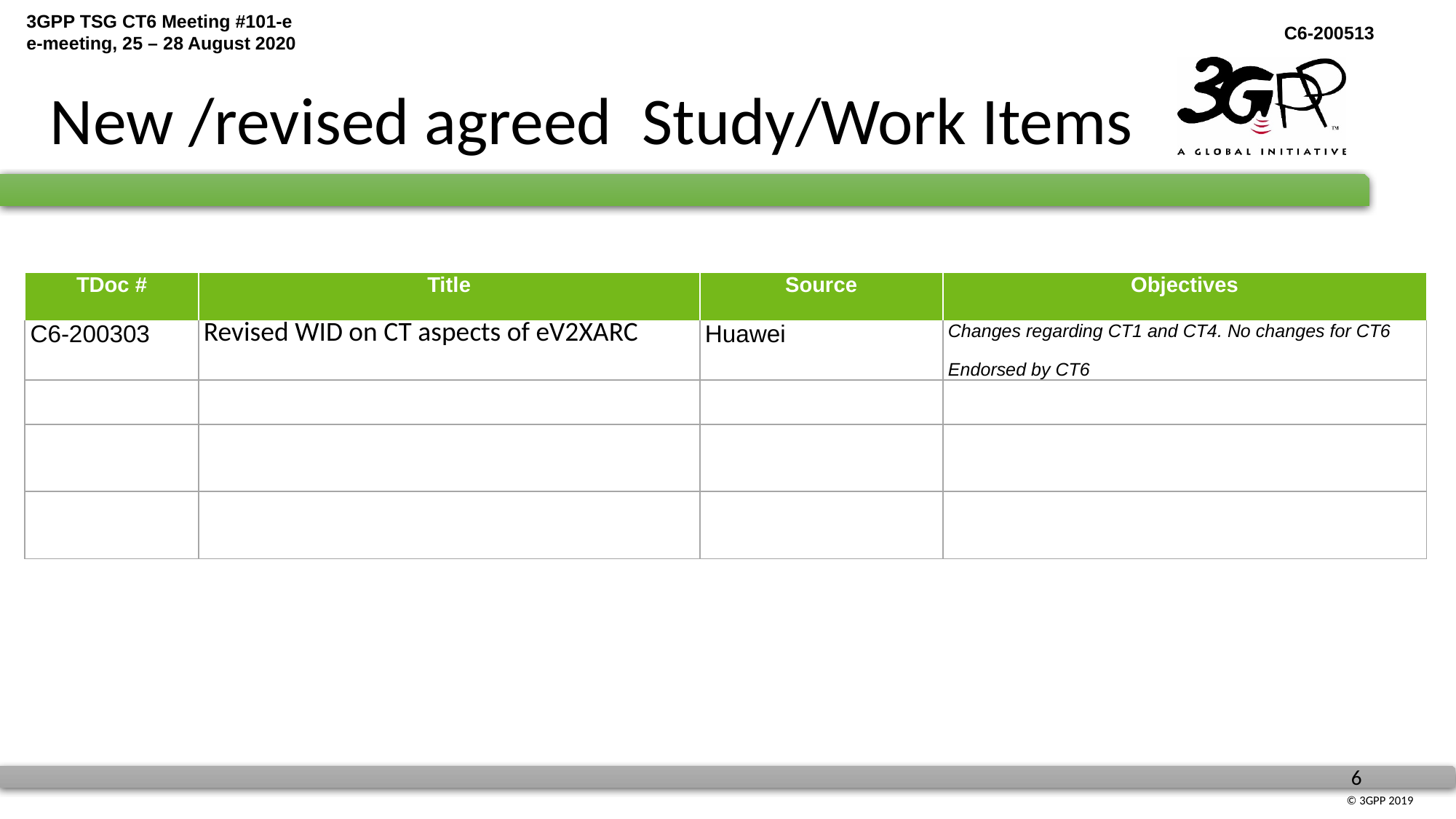

# New /revised agreed  Study/Work Items
| TDoc # | Title | Source | Objectives |
| --- | --- | --- | --- |
| C6-200303 | Revised WID on CT aspects of eV2XARC | Huawei | Changes regarding CT1 and CT4. No changes for CT6 Endorsed by CT6 |
|  |  |  |  |
|  |  |  |  |
|  |  |  |  |